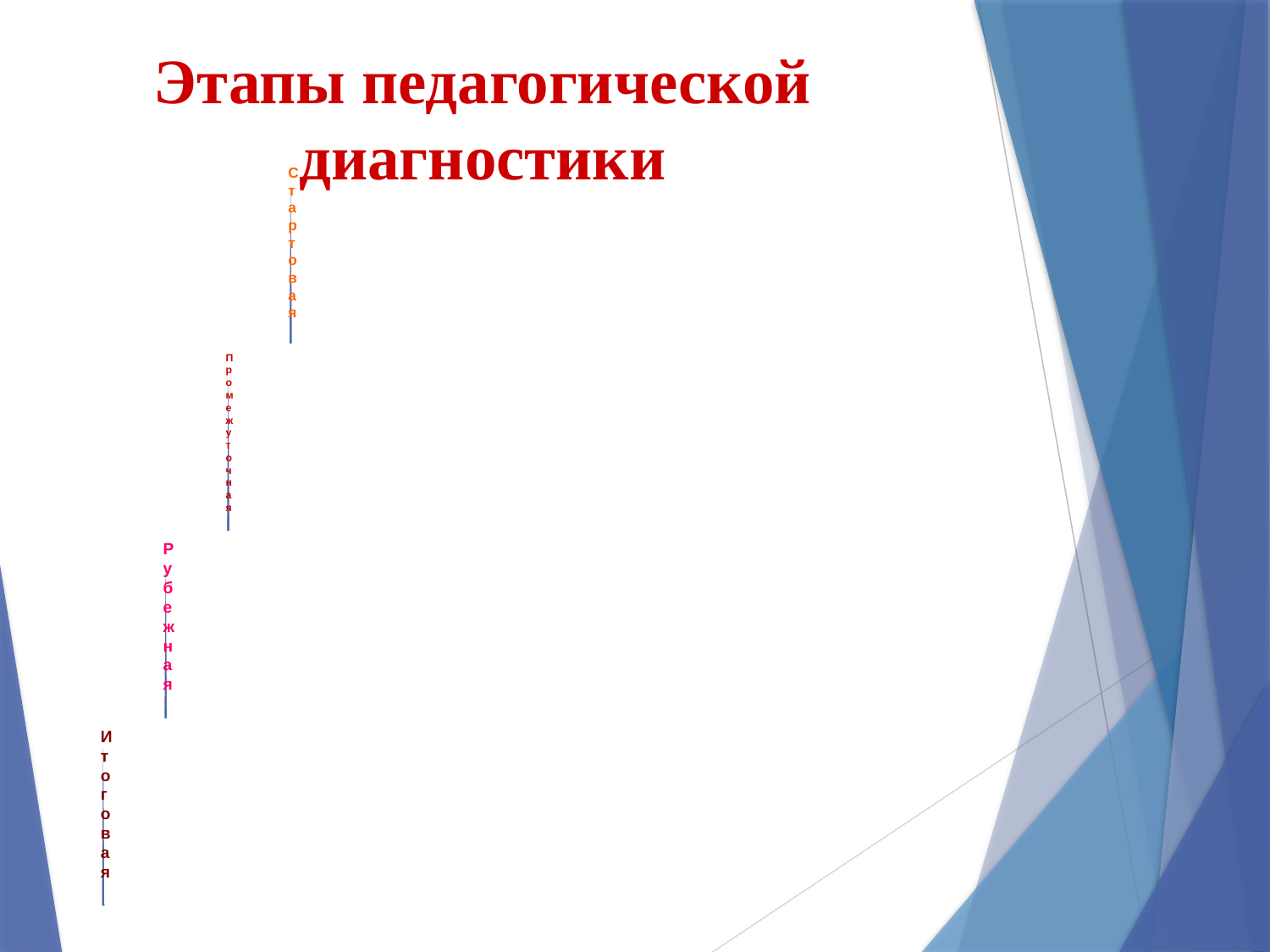

# Этапы педагогической диагностики
Стартовая
Промежуточная
Рубежная
Итоговая